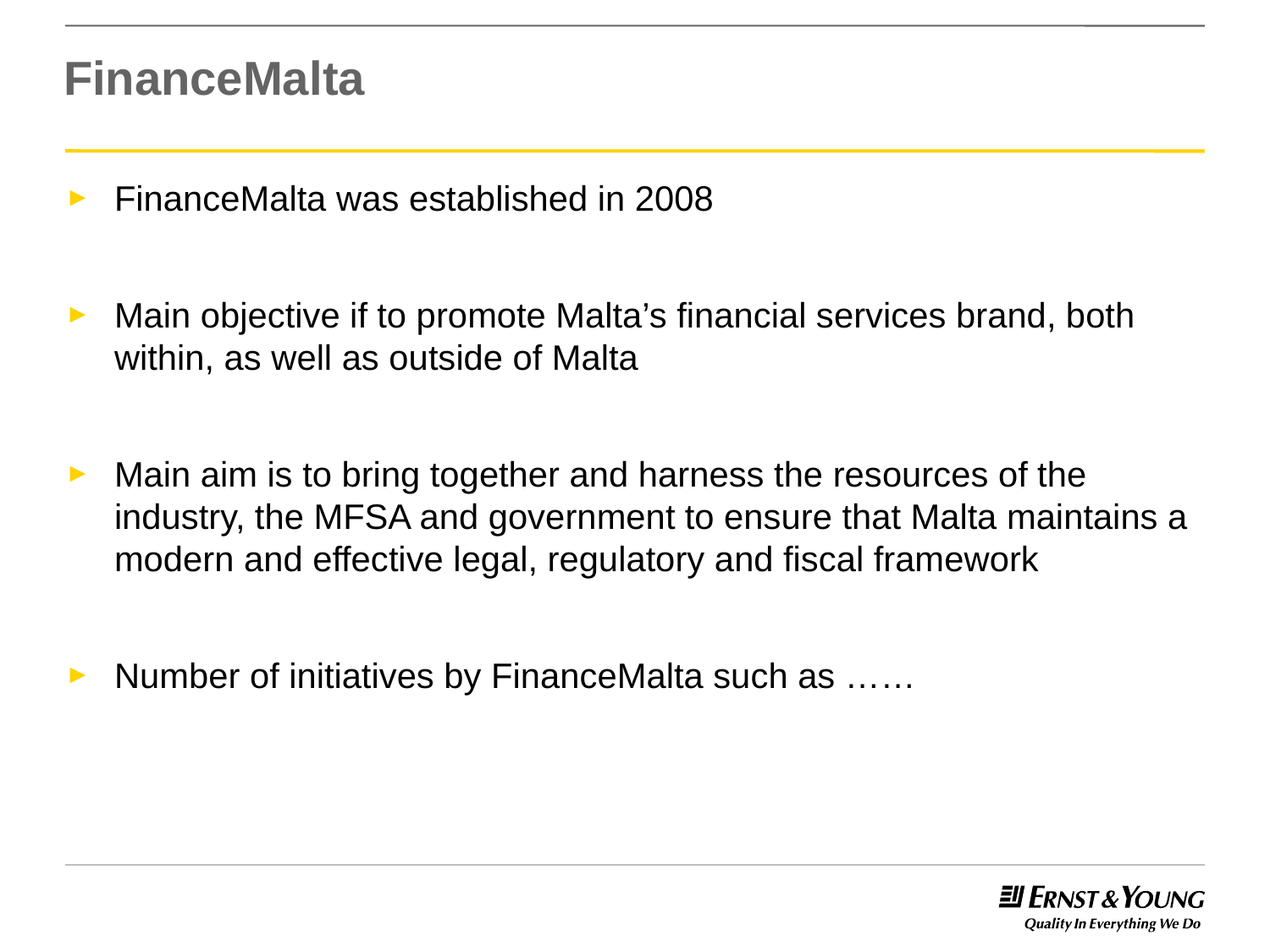

# FinanceMalta
FinanceMalta was established in 2008

Main objective if to promote Malta’s financial services brand, both within, as well as outside of Malta

Main aim is to bring together and harness the resources of the industry, the MFSA and government to ensure that Malta maintains a modern and effective legal, regulatory and fiscal framework

Number of initiatives by FinanceMalta such as ……